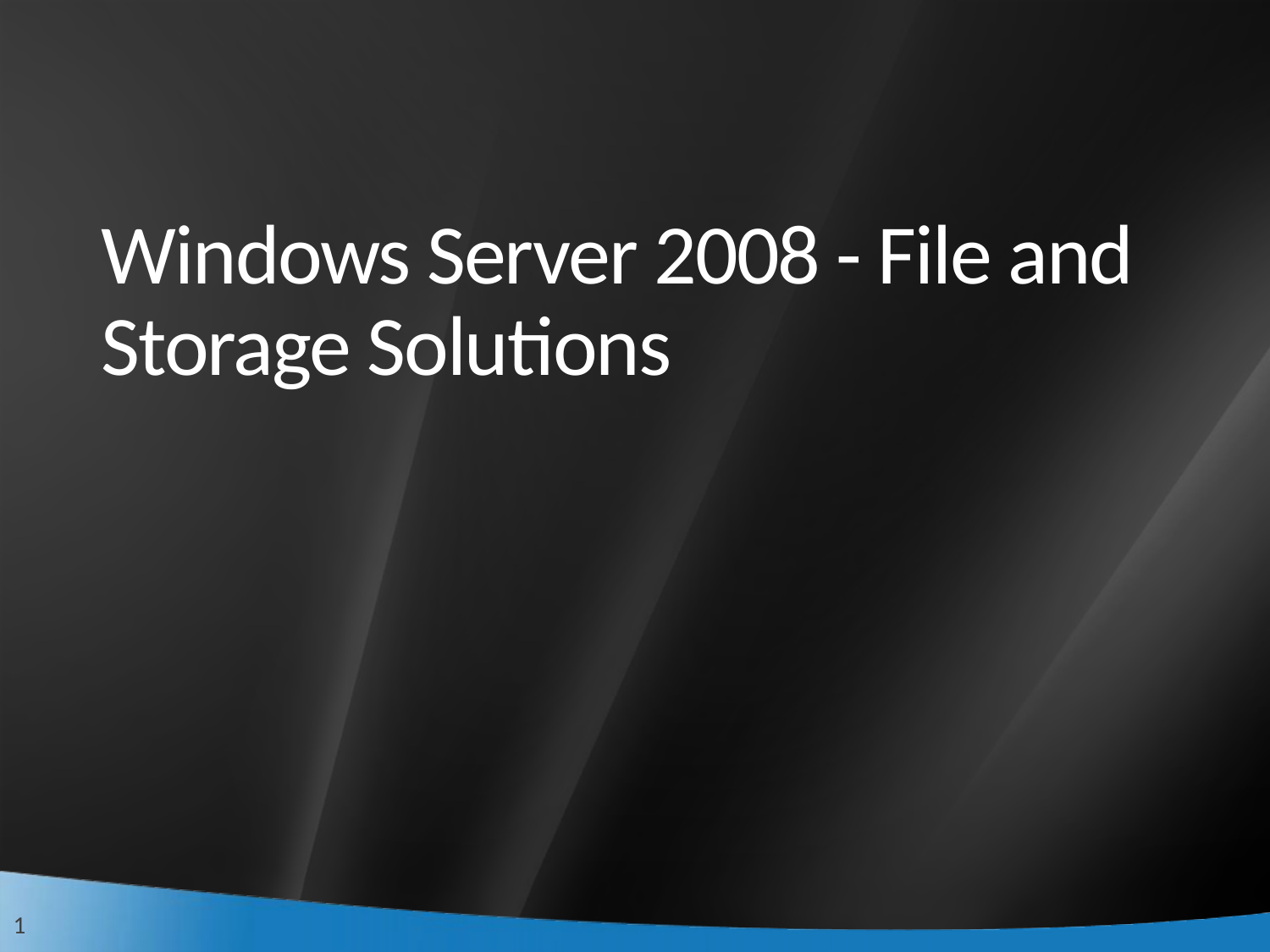

# Windows Server 2008 - File and Storage Solutions